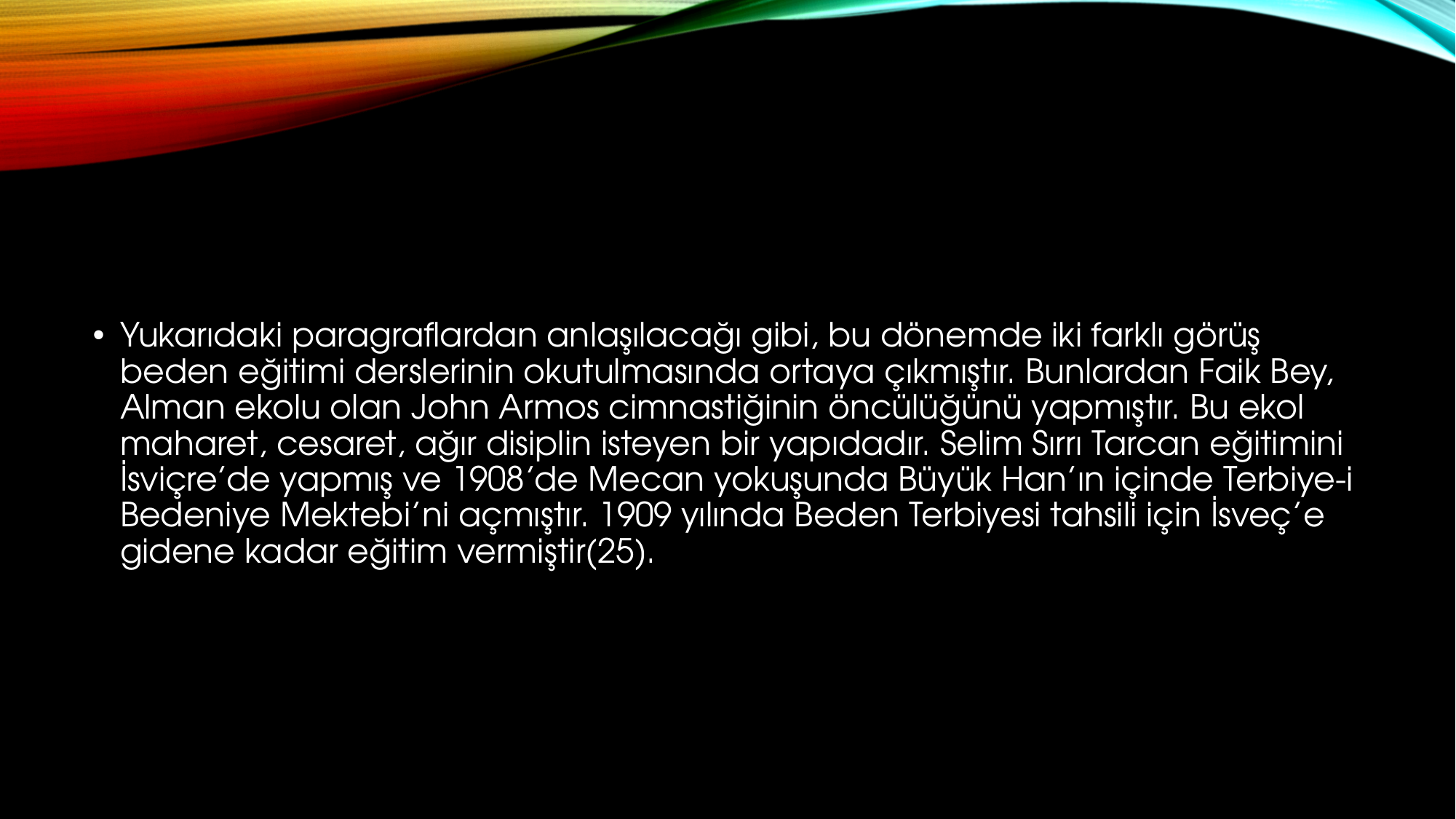

#
Yukarıdaki paragraflardan anlaşılacağı gibi, bu dönemde iki farklı görüş beden eğitimi derslerinin okutulmasında ortaya çıkmıştır. Bunlardan Faik Bey, Alman ekolu olan John Armos cimnastiğinin öncülüğünü yapmıştır. Bu ekol maharet, cesaret, ağır disiplin isteyen bir yapıdadır. Selim Sırrı Tarcan eğitimini İsviçre’de yapmış ve 1908’de Mecan yokuşunda Büyük Han’ın içinde Terbiye-i Bedeniye Mektebi’ni açmıştır. 1909 yılında Beden Terbiyesi tahsili için İsveç’e gidene kadar eğitim vermiştir(25).